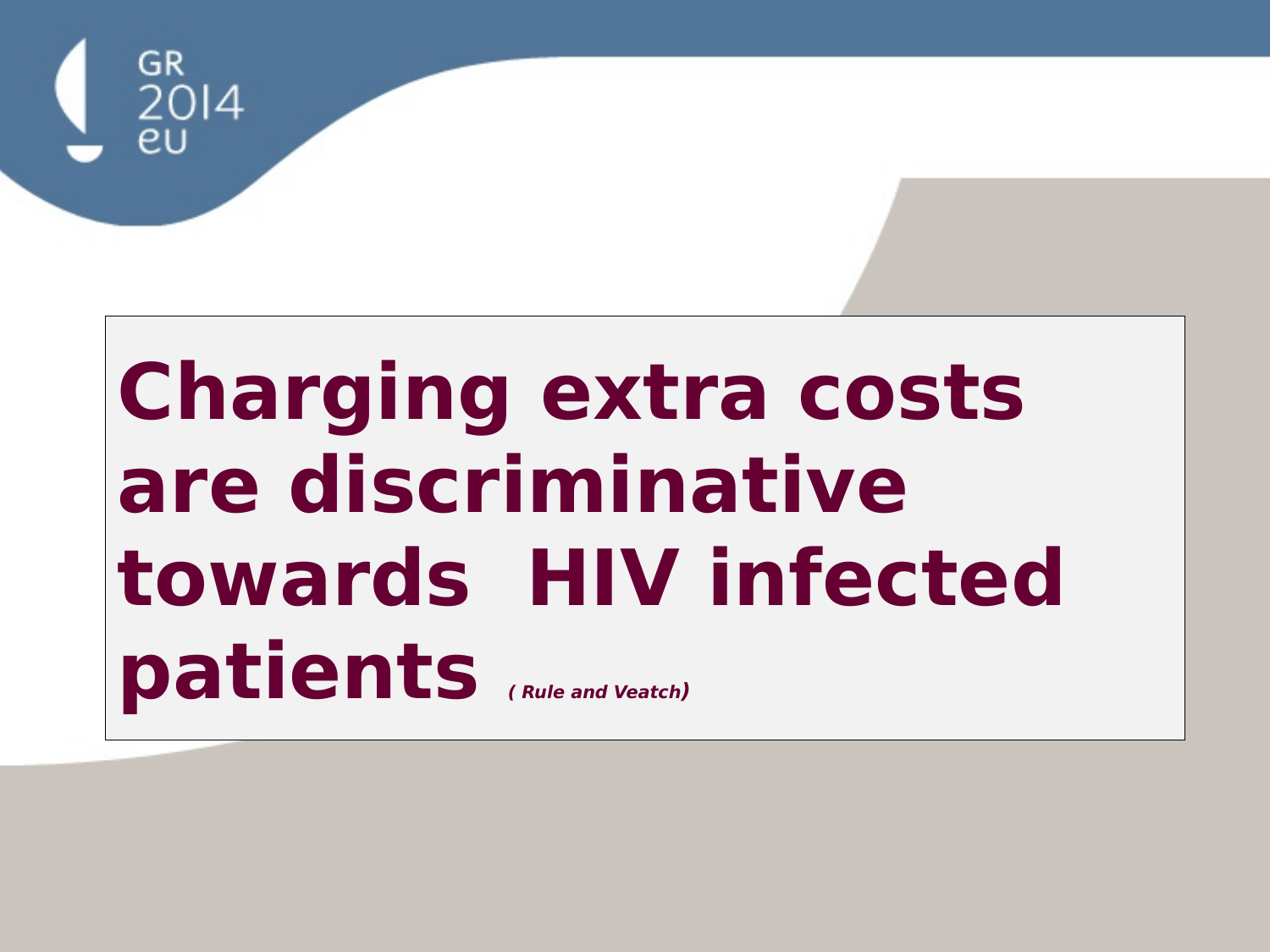

# Charging extra costs are discriminative towards  HIV infected  patients ( Rule and Veatch)